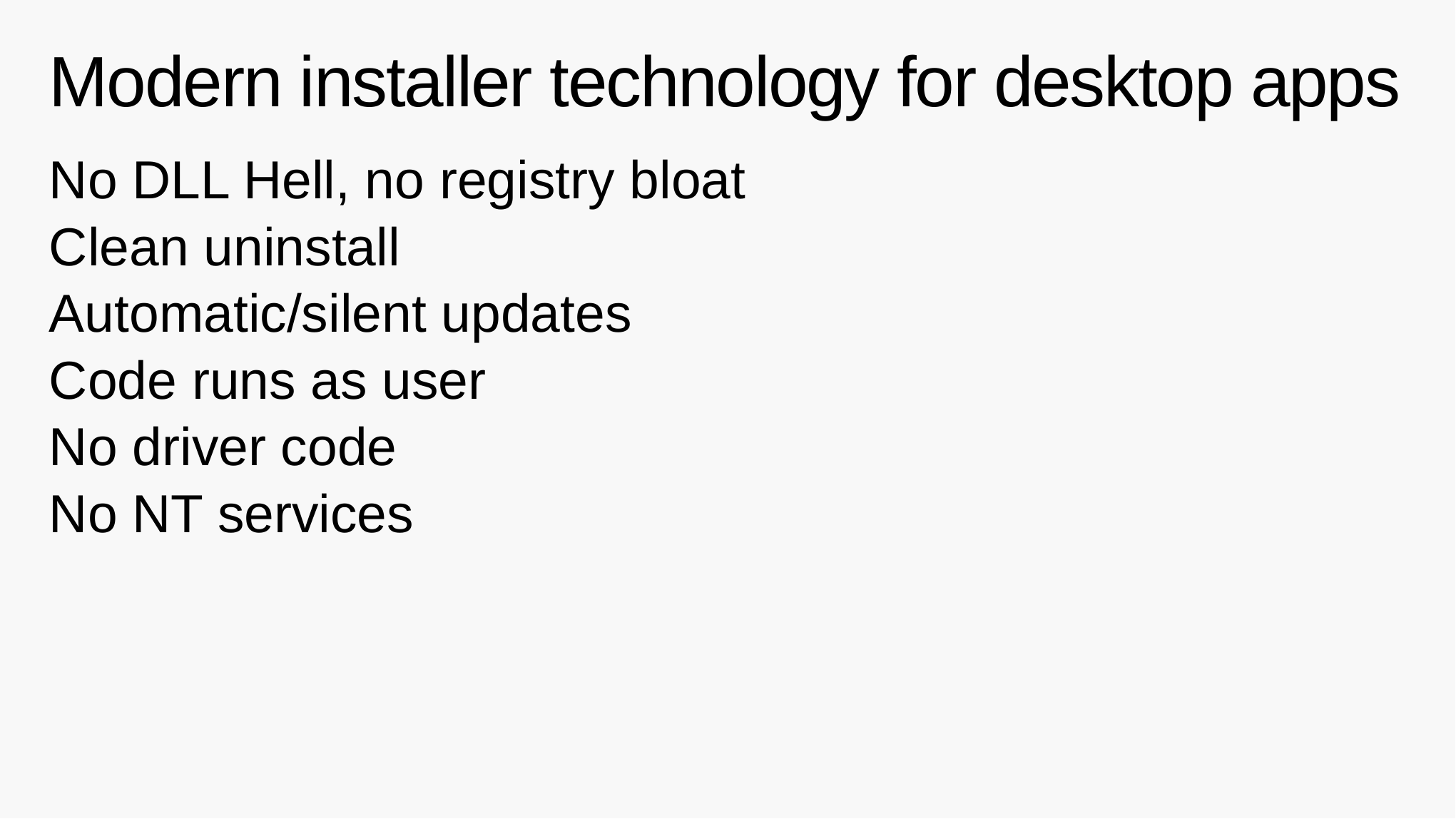

# Modern installer technology for desktop apps
No DLL Hell, no registry bloat
Clean uninstall
Automatic/silent updates
Code runs as user
No driver code
No NT services